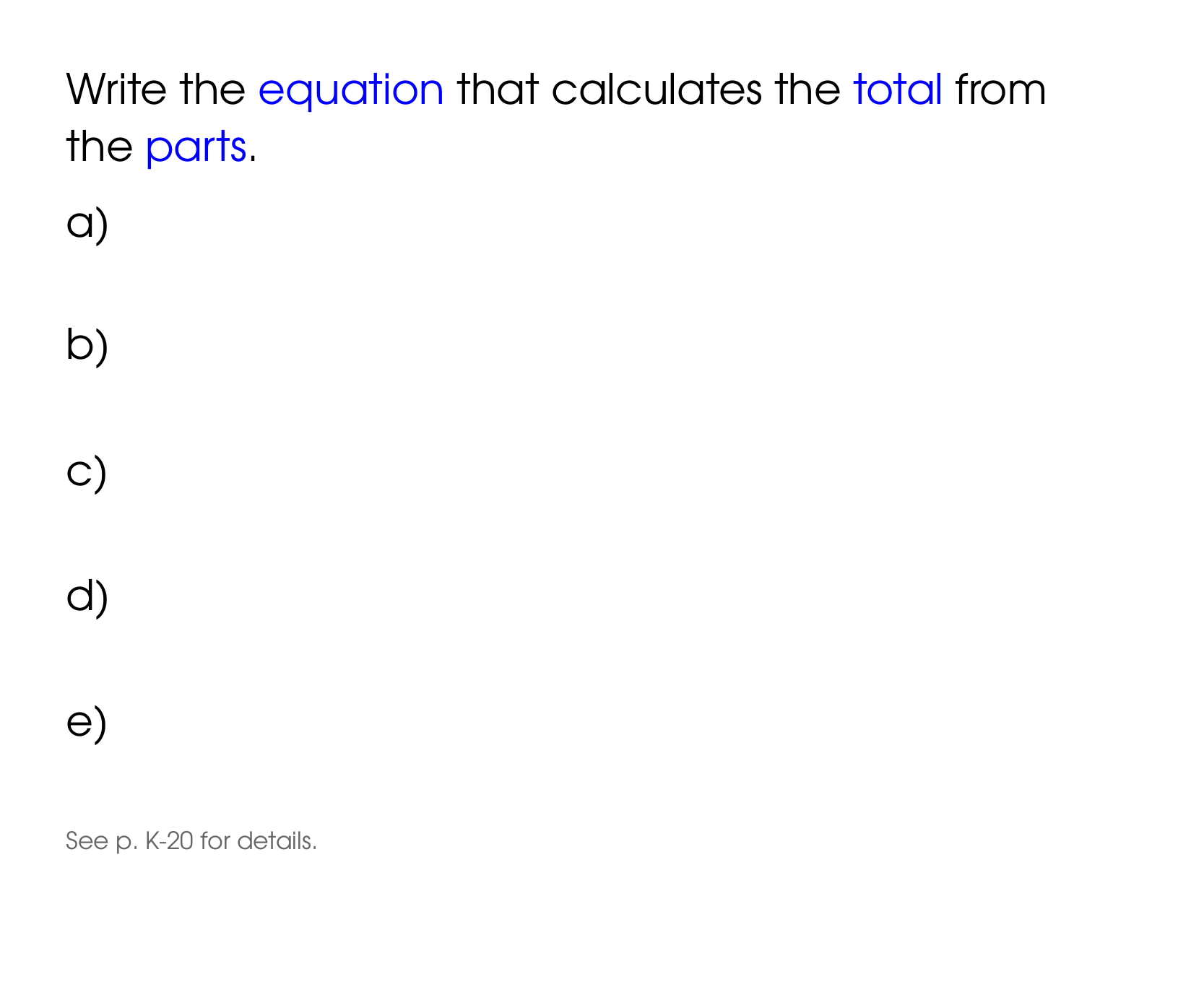

Write the equation that calculates the total from the parts.
a)
b)
c)
d)
e)
See p. K-20 for details.